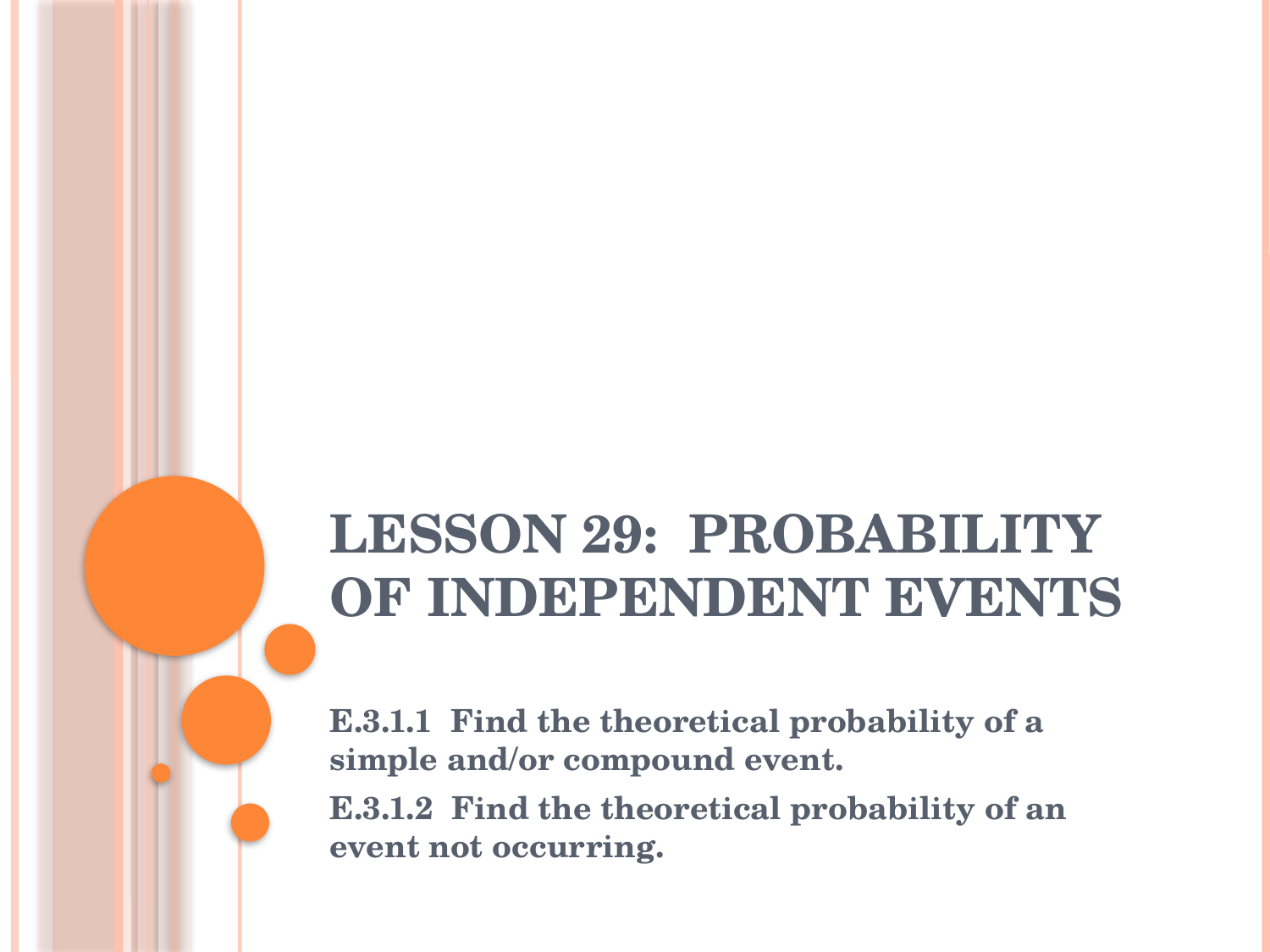

# Lesson 29:  Probability of Independent Events
E.3.1.1  Find the theoretical probability of a simple and/or compound event.
E.3.1.2  Find the theoretical probability of an event not occurring.